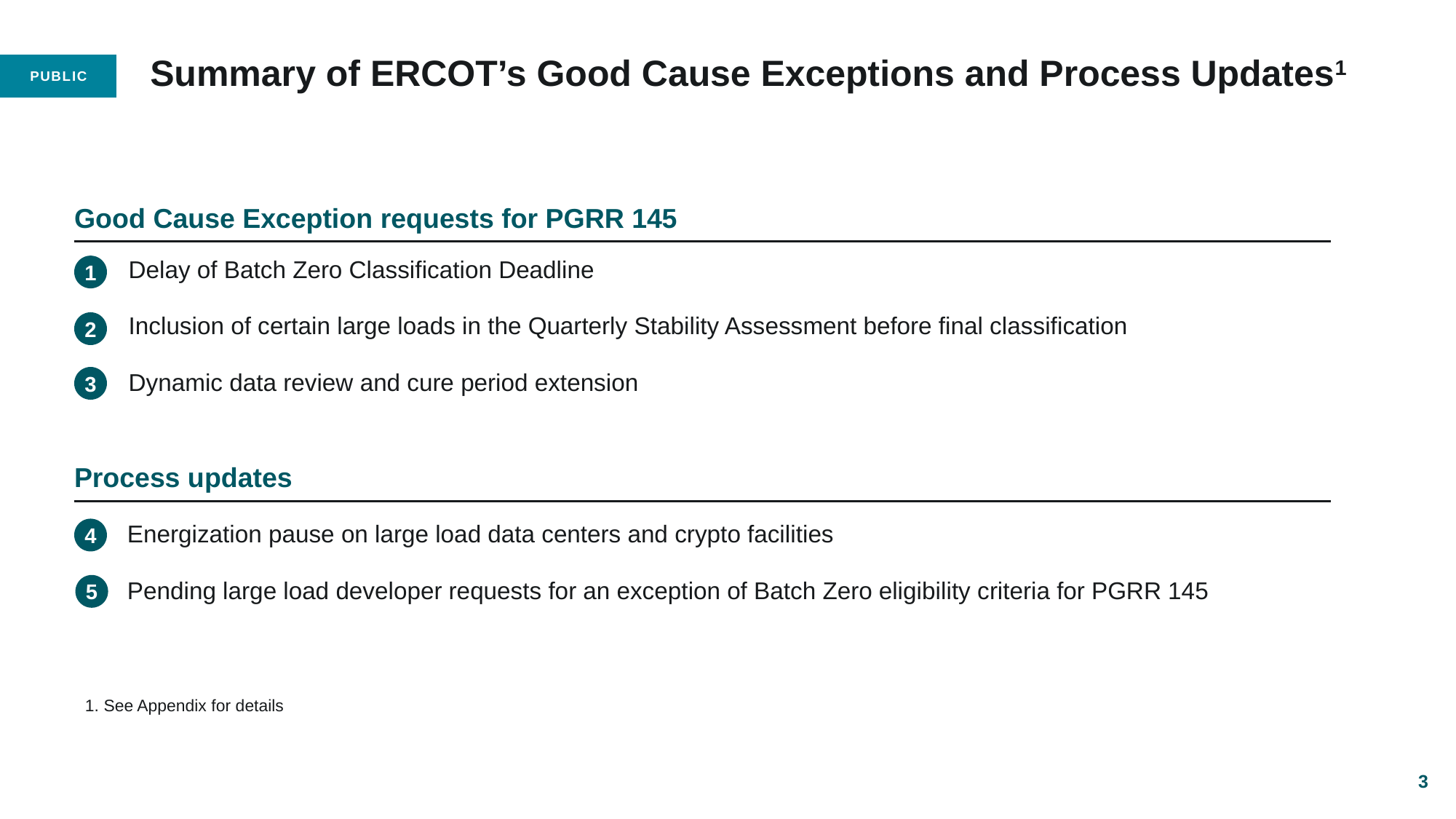

# Summary of ERCOT’s Good Cause Exceptions and Process Updates1
Good Cause Exception requests for PGRR 145
Delay of Batch Zero Classification Deadline
Inclusion of certain large loads in the Quarterly Stability Assessment before final classification
Dynamic data review and cure period extension
1
2
3
Process updates
4
Energization pause on large load data centers and crypto facilities
Pending large load developer requests for an exception of Batch Zero eligibility criteria for PGRR 145
5
1. See Appendix for details
3